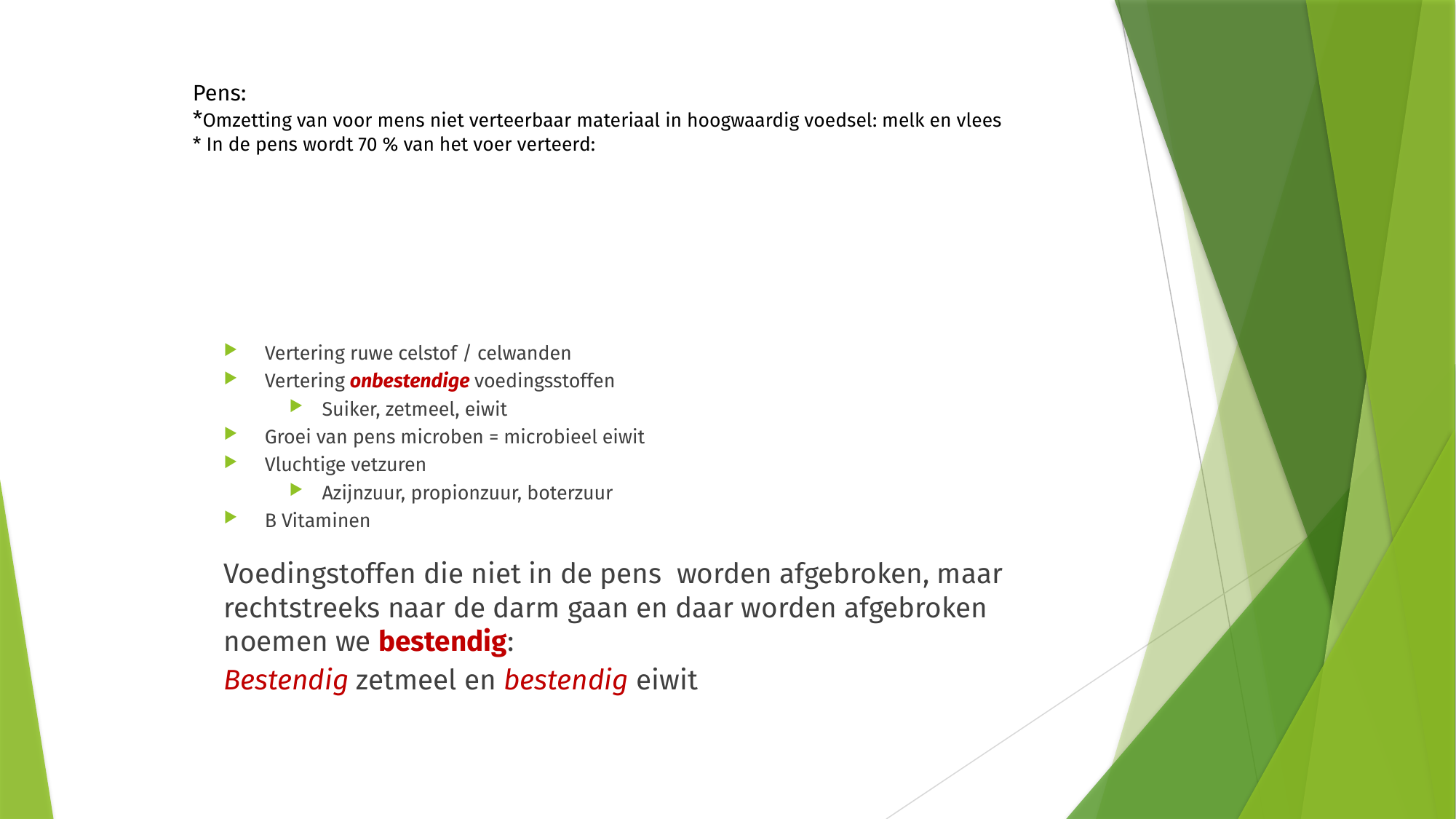

# Pens: *Omzetting van voor mens niet verteerbaar materiaal in hoogwaardig voedsel: melk en vlees * In de pens wordt 70 % van het voer verteerd:
Vertering ruwe celstof / celwanden
Vertering onbestendige voedingsstoffen
Suiker, zetmeel, eiwit
Groei van pens microben = microbieel eiwit
Vluchtige vetzuren
Azijnzuur, propionzuur, boterzuur
B Vitaminen

Voedingstoffen die niet in de pens  worden afgebroken, maar rechtstreeks naar de darm gaan en daar worden afgebroken noemen we bestendig:
Bestendig zetmeel en bestendig eiwit